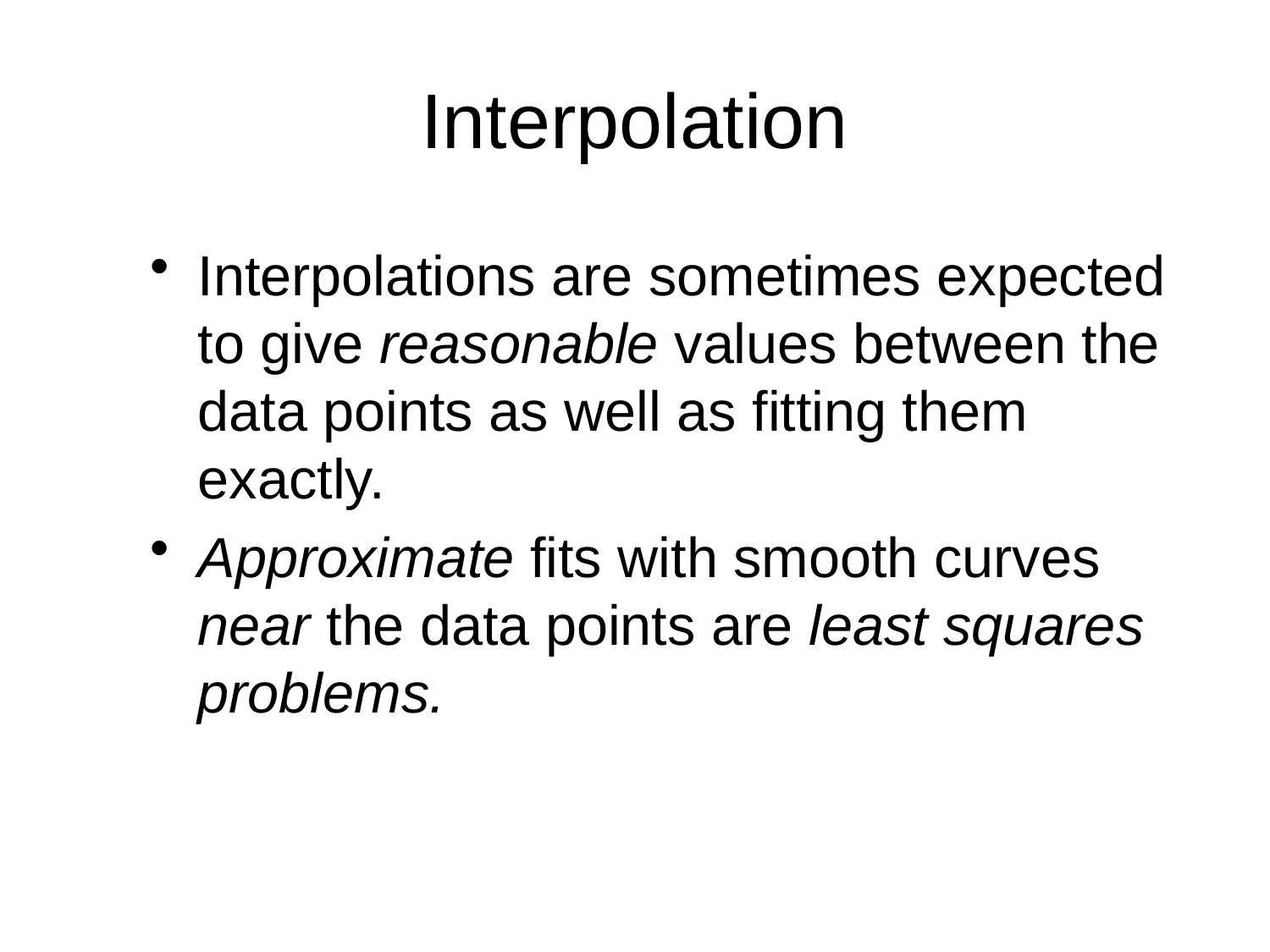

# Interpolation
Interpolations are sometimes expected to give reasonable values between the data points as well as fitting them exactly.
Approximate fits with smooth curves near the data points are least squares problems.